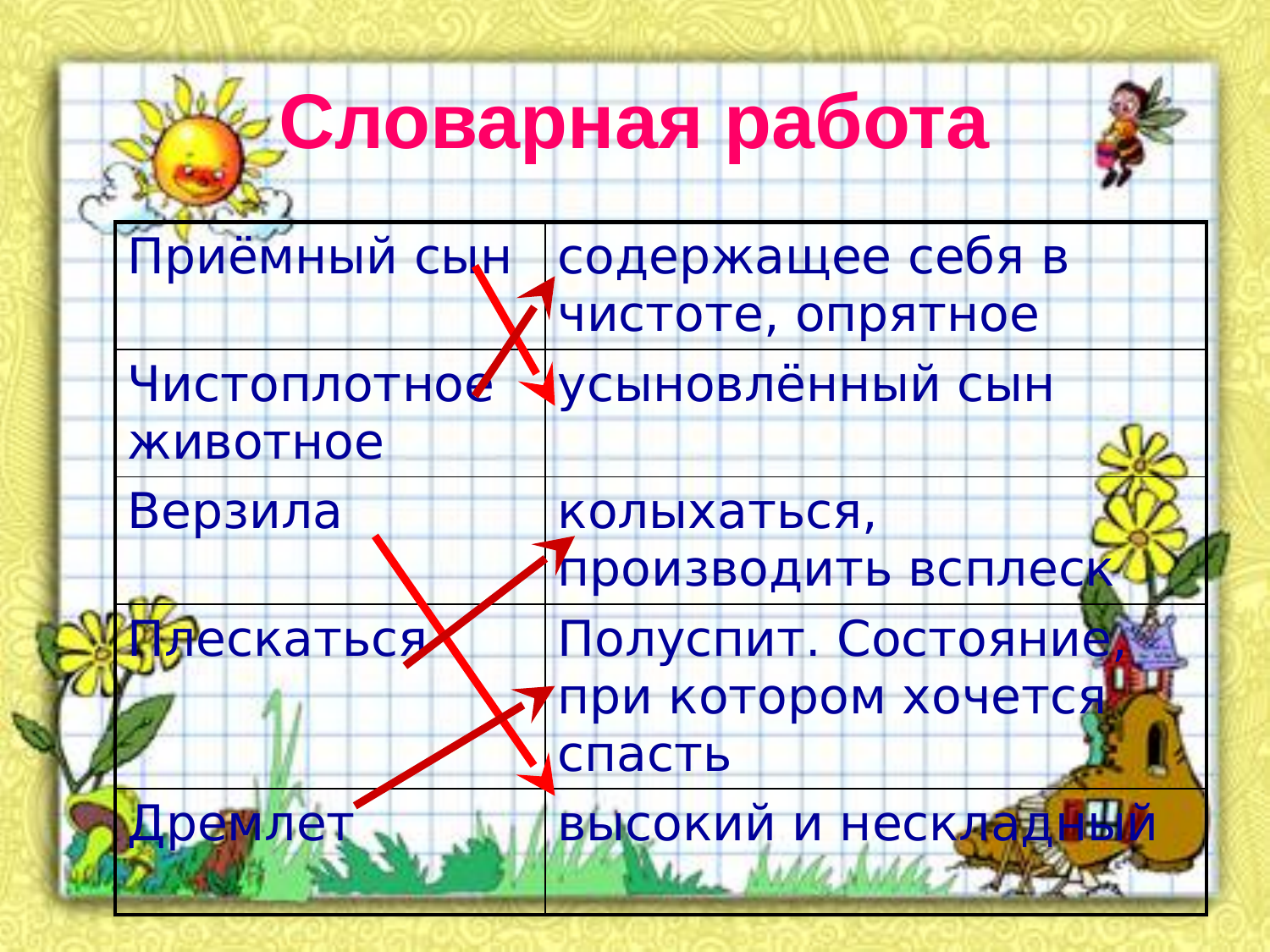

# Словарная работа
| Приёмный сын | содержащее себя в чистоте, опрятное |
| --- | --- |
| Чистоплотное животное | усыновлённый сын |
| Верзила | колыхаться, производить всплеск |
| Плескаться | Полуспит. Состояние, при котором хочется спасть |
| Дремлет | высокий и нескладный |